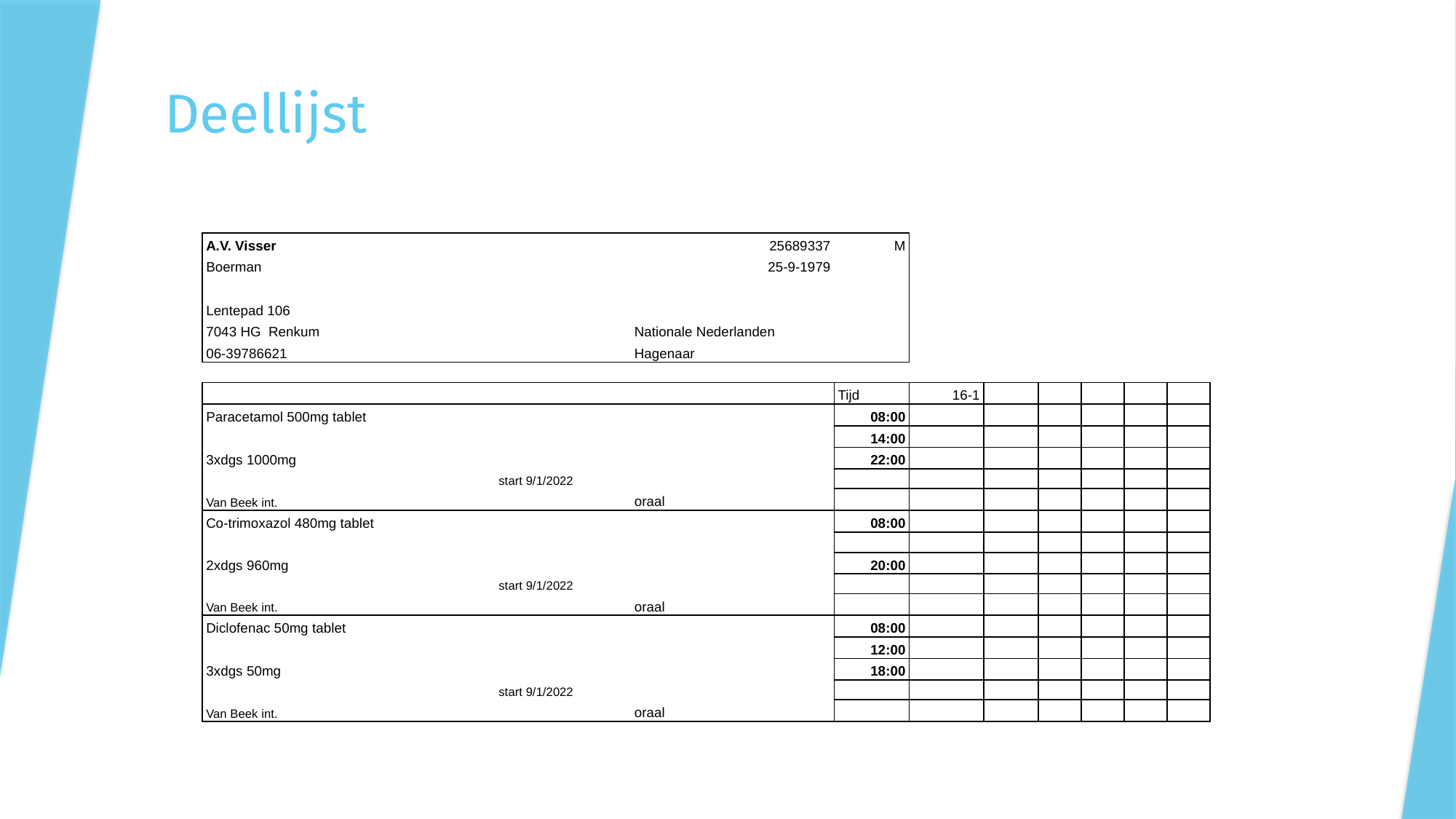

# Deellijst
| A.V. Visser |  | 25689337 | M |  |  |  |  |  |  |  |
| --- | --- | --- | --- | --- | --- | --- | --- | --- | --- | --- |
| Boerman |  | 25-9-1979 |  |  |  |  |  |  |  |  |
|  |  |  |  |  |  |  |  |  |  |  |
| Lentepad 106 |  |  |  |  |  |  |  |  |  |  |
| 7043 HG Renkum |  | Nationale Nederlanden |  |  |  |  |  |  |  |  |
| 06-39786621 |  | Hagenaar |  |  |  |  |  |  |  |  |
|  |  |  |  |  |  |  |  |  |  |  |
|  |  |  | Tijd | 16-1 |  |  |  |  |  |  |
| Paracetamol 500mg tablet |  |  | 08:00 |  |  |  |  |  |  |  |
|  |  |  | 14:00 |  |  |  |  |  |  |  |
| 3xdgs 1000mg |  |  | 22:00 |  |  |  |  |  |  |  |
|  | start 9/1/2022 |  |  |  |  |  |  |  |  |  |
| Van Beek int. |  | oraal |  |  |  |  |  |  |  |  |
| Co-trimoxazol 480mg tablet |  |  | 08:00 |  |  |  |  |  |  |  |
|  |  |  |  |  |  |  |  |  |  |  |
| 2xdgs 960mg |  |  | 20:00 |  |  |  |  |  |  |  |
|  | start 9/1/2022 |  |  |  |  |  |  |  |  |  |
| Van Beek int. |  | oraal |  |  |  |  |  |  |  |  |
| Diclofenac 50mg tablet |  |  | 08:00 |  |  |  |  |  |  |  |
|  |  |  | 12:00 |  |  |  |  |  |  |  |
| 3xdgs 50mg |  |  | 18:00 |  |  |  |  |  |  |  |
|  | start 9/1/2022 |  |  |  |  |  |  |  |  |  |
| Van Beek int. |  | oraal |  |  |  |  |  |  |  |  |